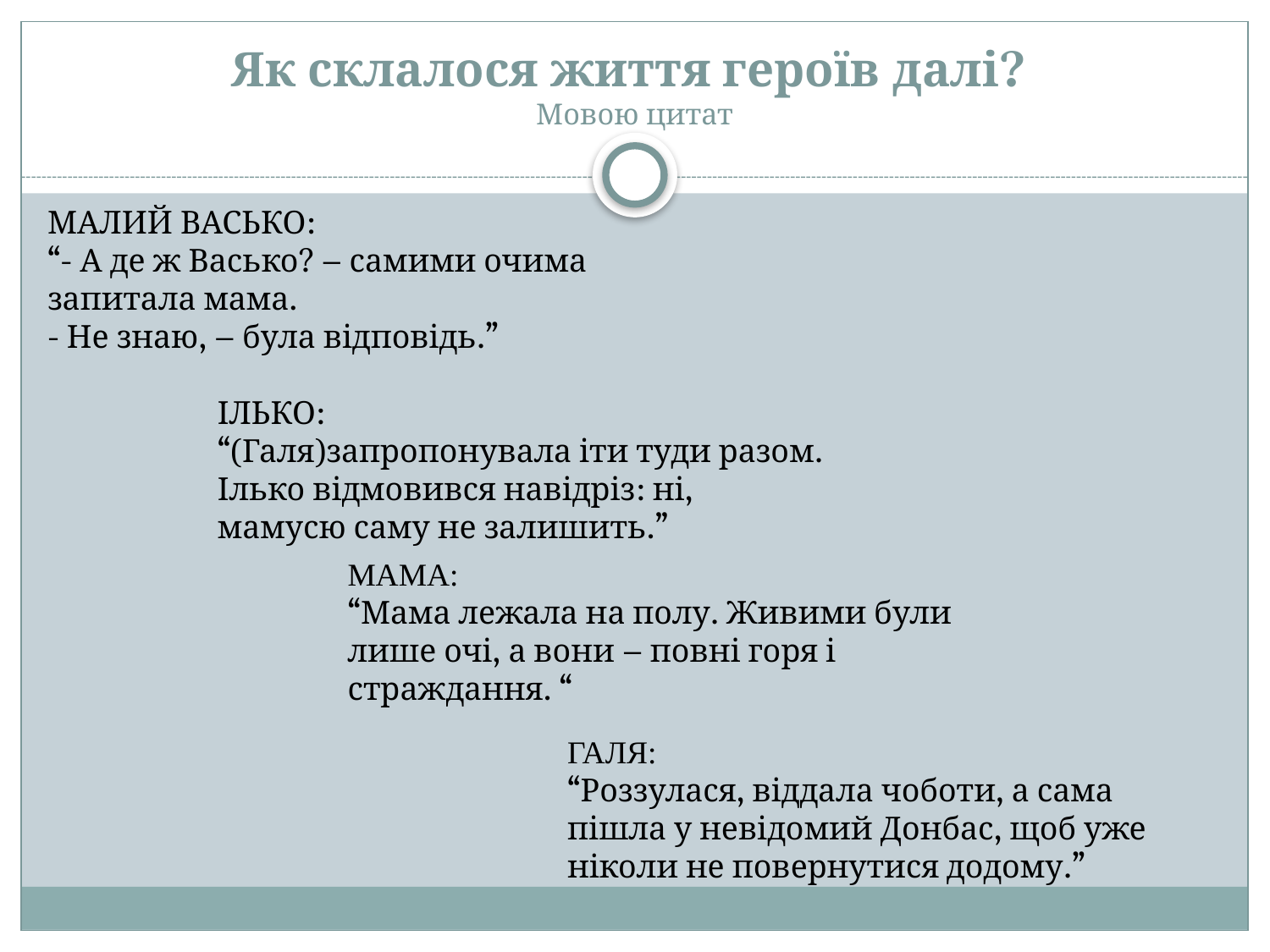

# Як склалося життя героїв далі? Мовою цитат
МАЛИЙ ВАСЬКО:
“- А де ж Васько? – самими очима запитала мама.
- Не знаю, – була відповідь.”

ІЛЬКО:
“(Галя)запропонувала іти туди разом. Ілько відмовився навідріз: ні, мамусю саму не залишить.”
МАМА:
“Мама лежала на полу. Живими були лише очі, а вони – повні горя і страждання. “
ГАЛЯ:
“Роззулася, віддала чоботи, а сама пішла у невідомий Донбас, щоб уже ніколи не повернутися додому.”